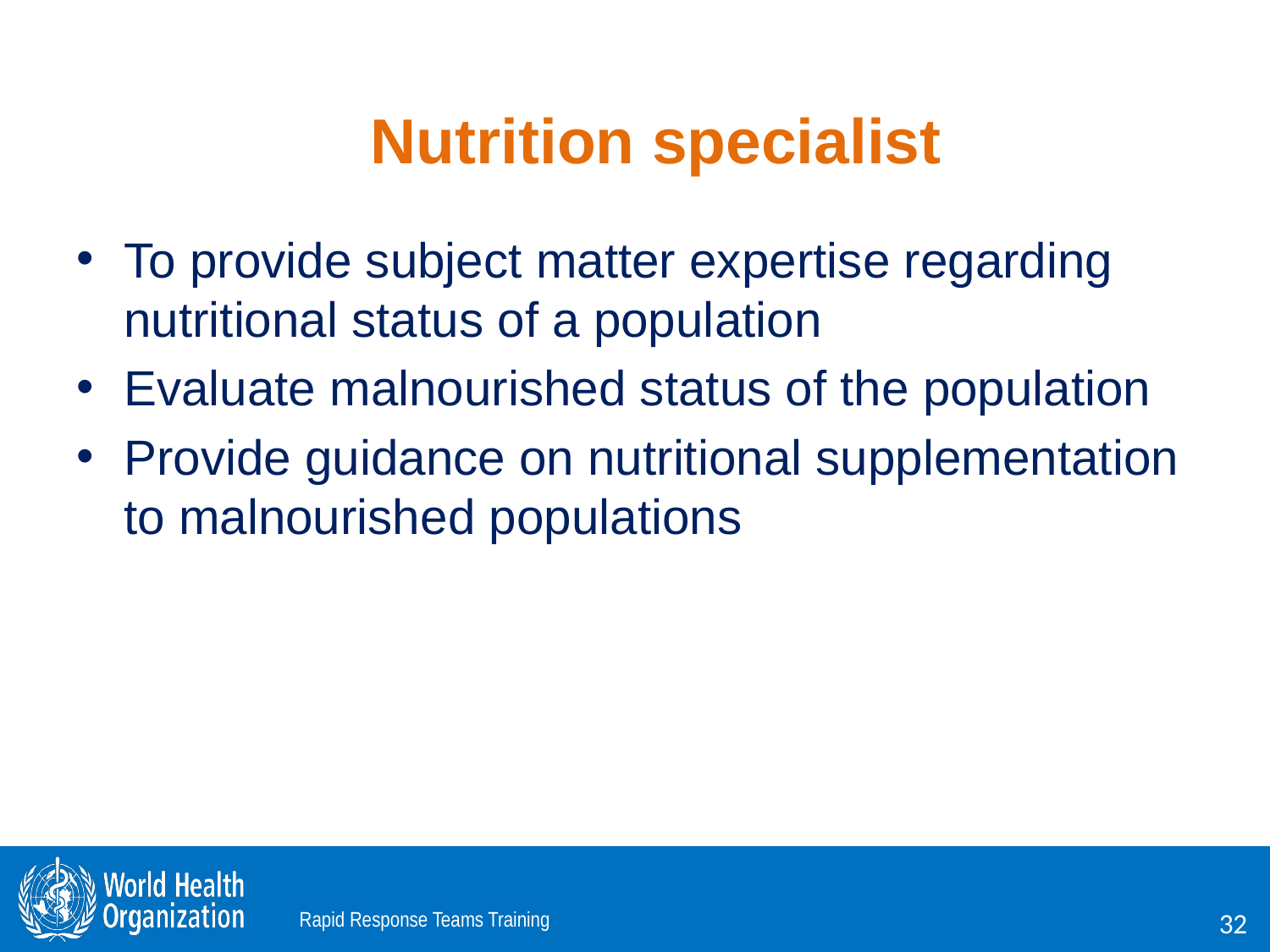

Nutrition specialist
To provide subject matter expertise regarding nutritional status of a population
Evaluate malnourished status of the population
Provide guidance on nutritional supplementation to malnourished populations